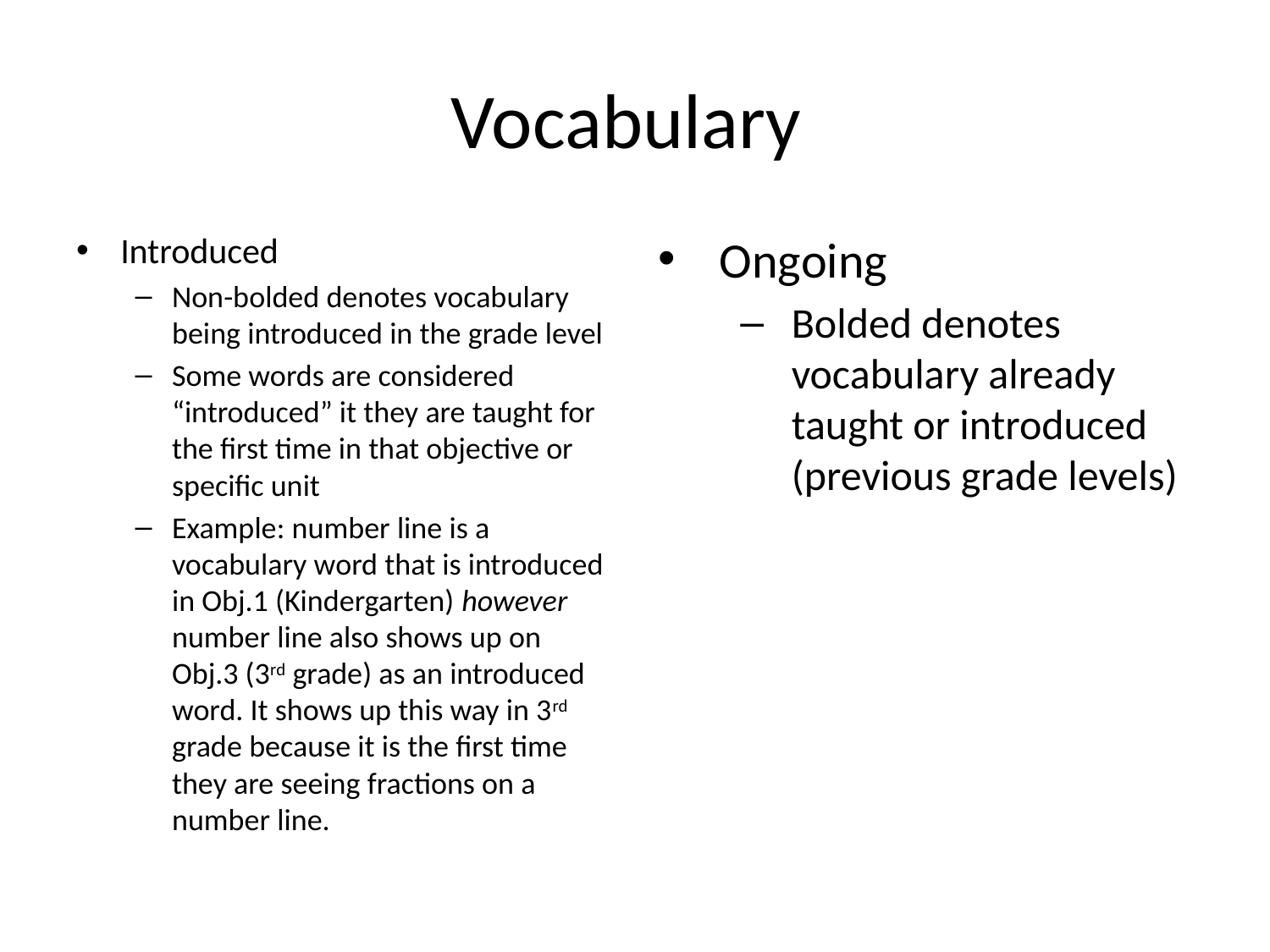

# Vocabulary
Introduced
Non-bolded denotes vocabulary being introduced in the grade level
Some words are considered “introduced” it they are taught for the first time in that objective or specific unit
Example: number line is a vocabulary word that is introduced in Obj.1 (Kindergarten) however number line also shows up on Obj.3 (3rd grade) as an introduced word. It shows up this way in 3rd grade because it is the first time they are seeing fractions on a number line.
Ongoing
Bolded denotes vocabulary already taught or introduced (previous grade levels)